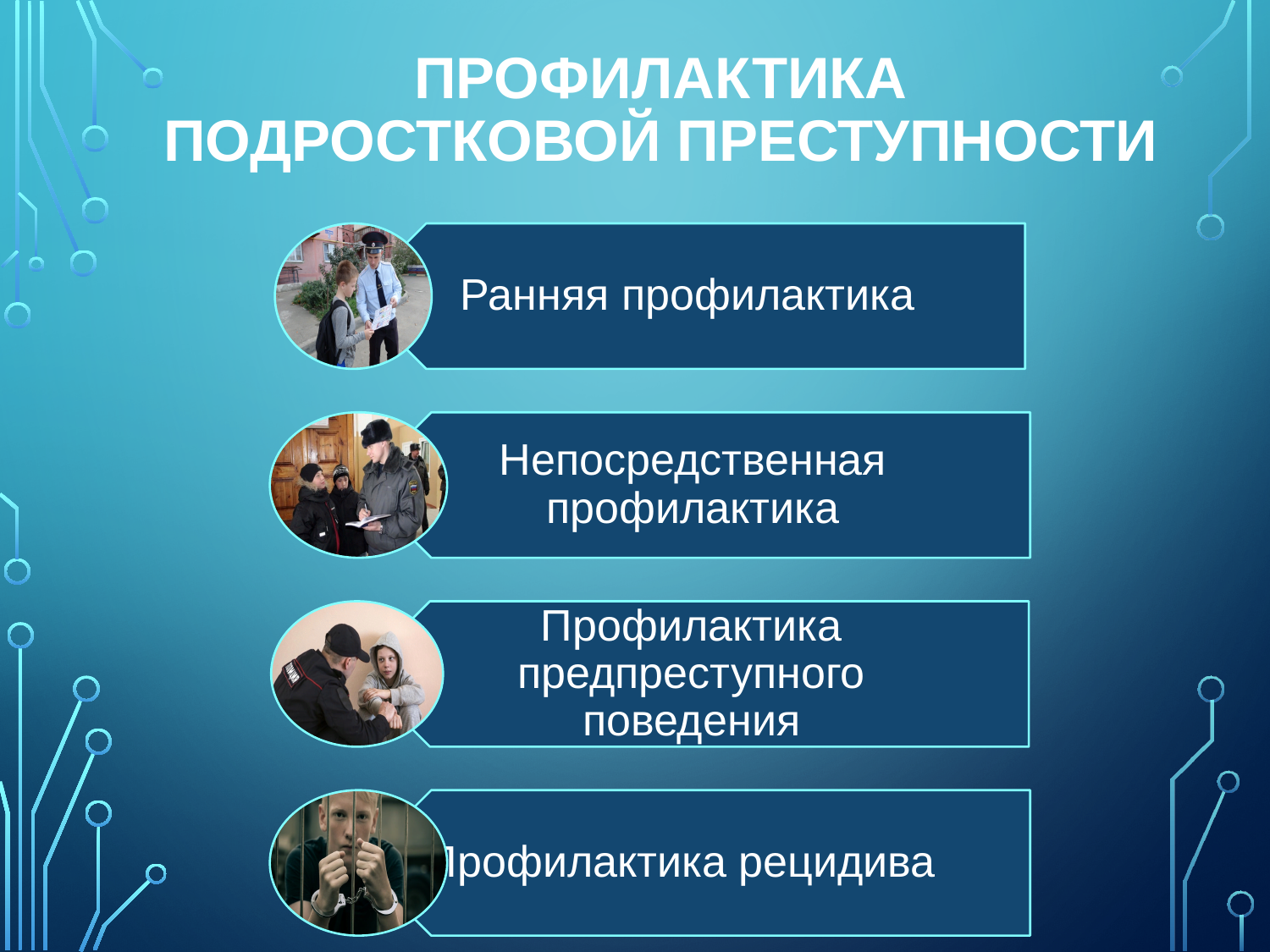

# Профилактика подростковой преступности
Ранняя профилактика
Непосредственная профилактика
Профилактика предпреступного поведения
Профилактика рецидива